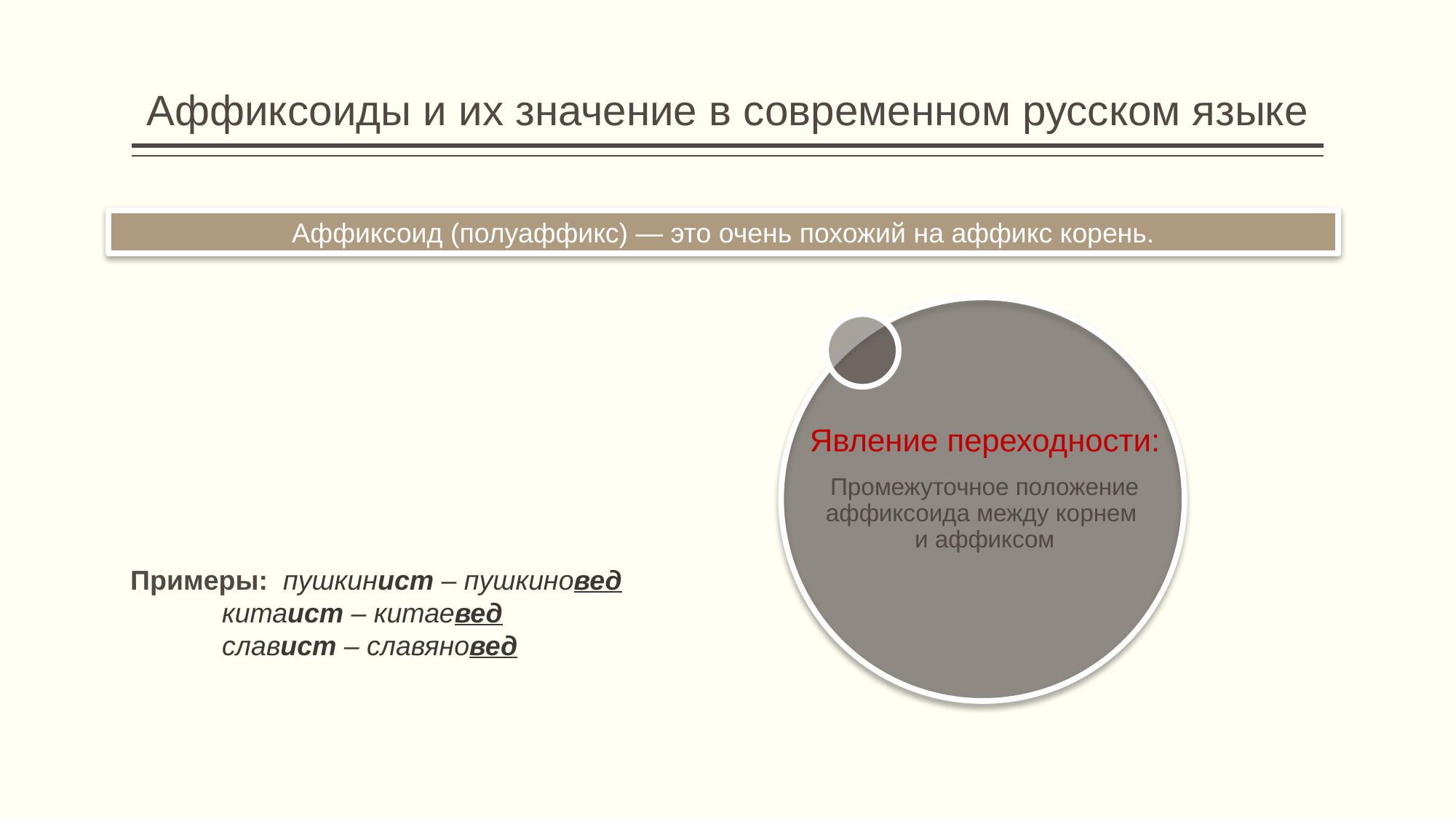

# Аффиксоиды и их значение в современном русском языке
Аффиксоид (полуаффикс) — это очень похожий на аффикс корень.
Явление переходности:
Промежуточное положение аффиксоида между корнем
и аффиксом
Примеры:  пушкинист – пушкиновед
            китаист – китаевед
            славист – славяновед